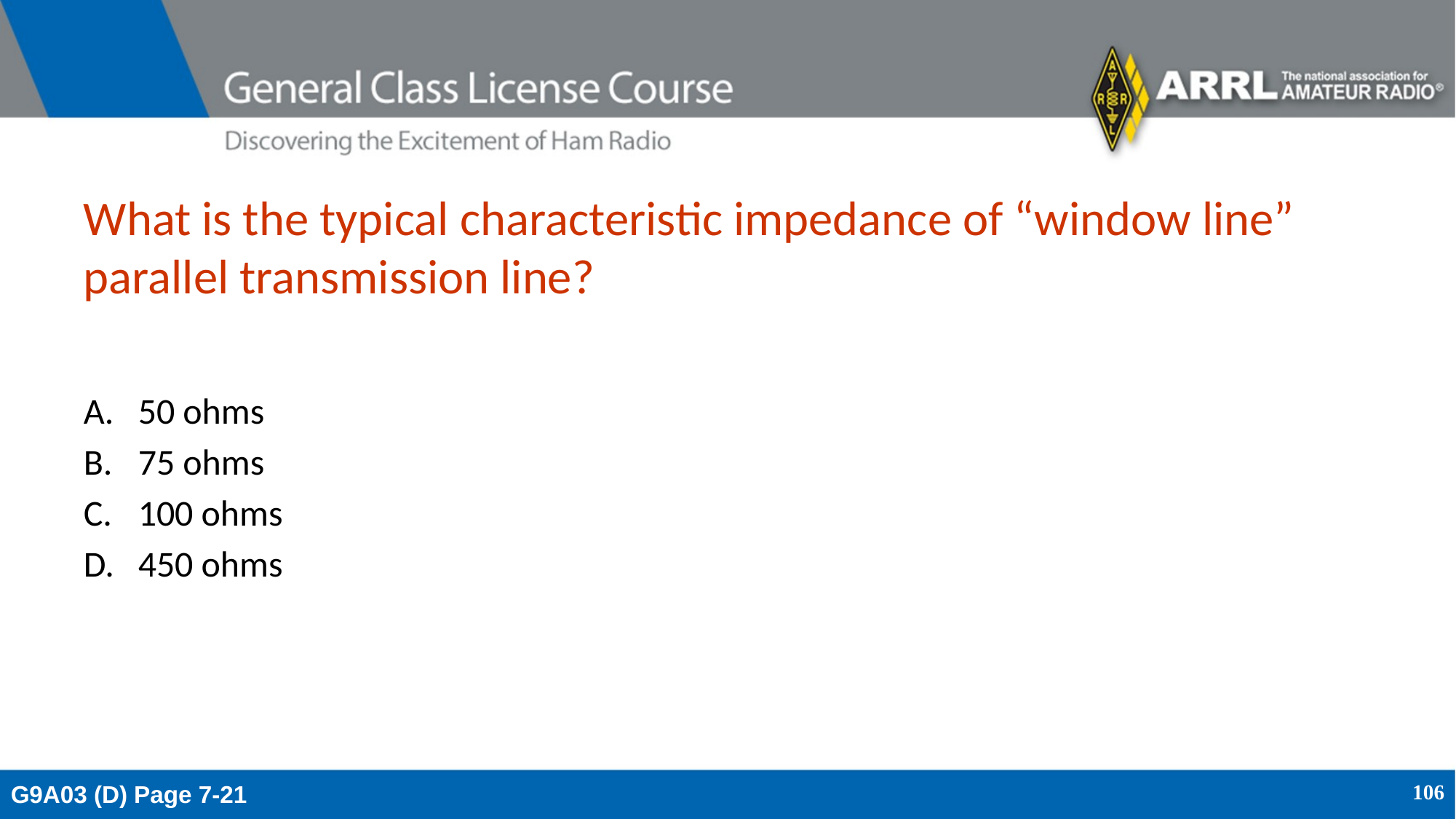

# What is the typical characteristic impedance of “window line” parallel transmission line?
50 ohms
75 ohms
100 ohms
450 ohms
G9A03 (D) Page 7-21
106